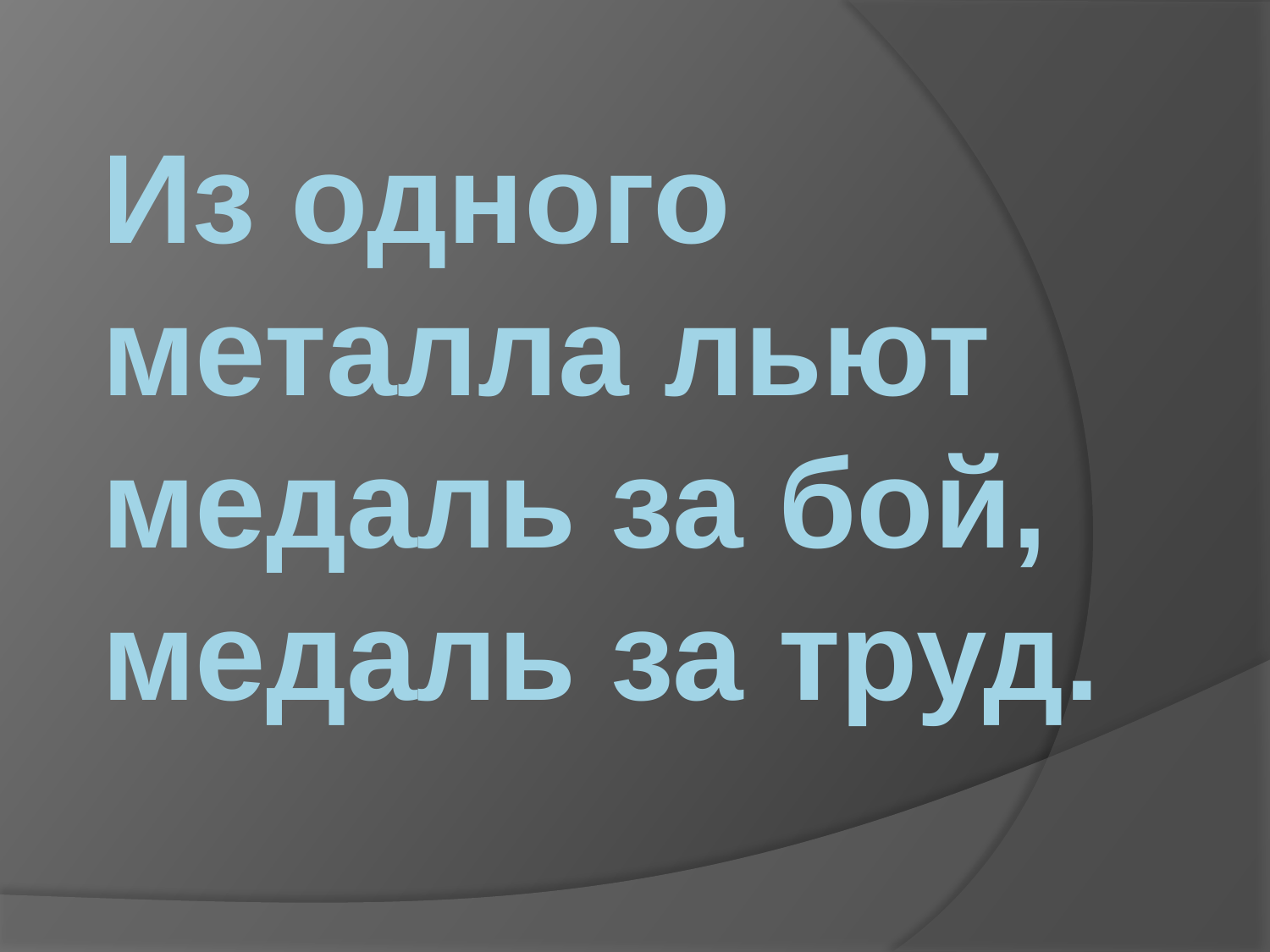

# Из одного металла льют медаль за бой, медаль за труд.